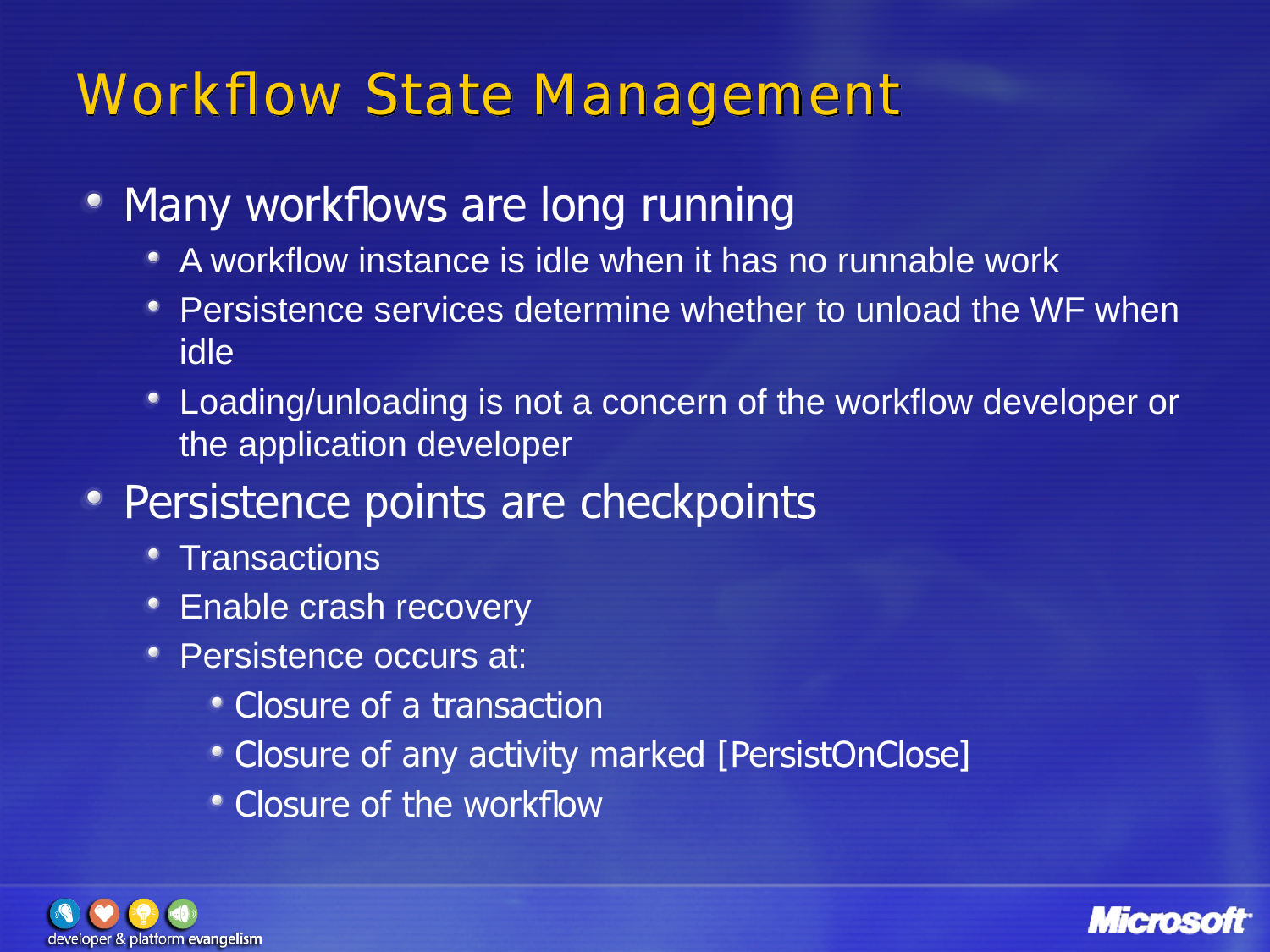

# Workflow State Management
Many workflows are long running
A workflow instance is idle when it has no runnable work
Persistence services determine whether to unload the WF when idle
Loading/unloading is not a concern of the workflow developer or the application developer
Persistence points are checkpoints
Transactions
Enable crash recovery
Persistence occurs at:
Closure of a transaction
Closure of any activity marked [PersistOnClose]
Closure of the workflow